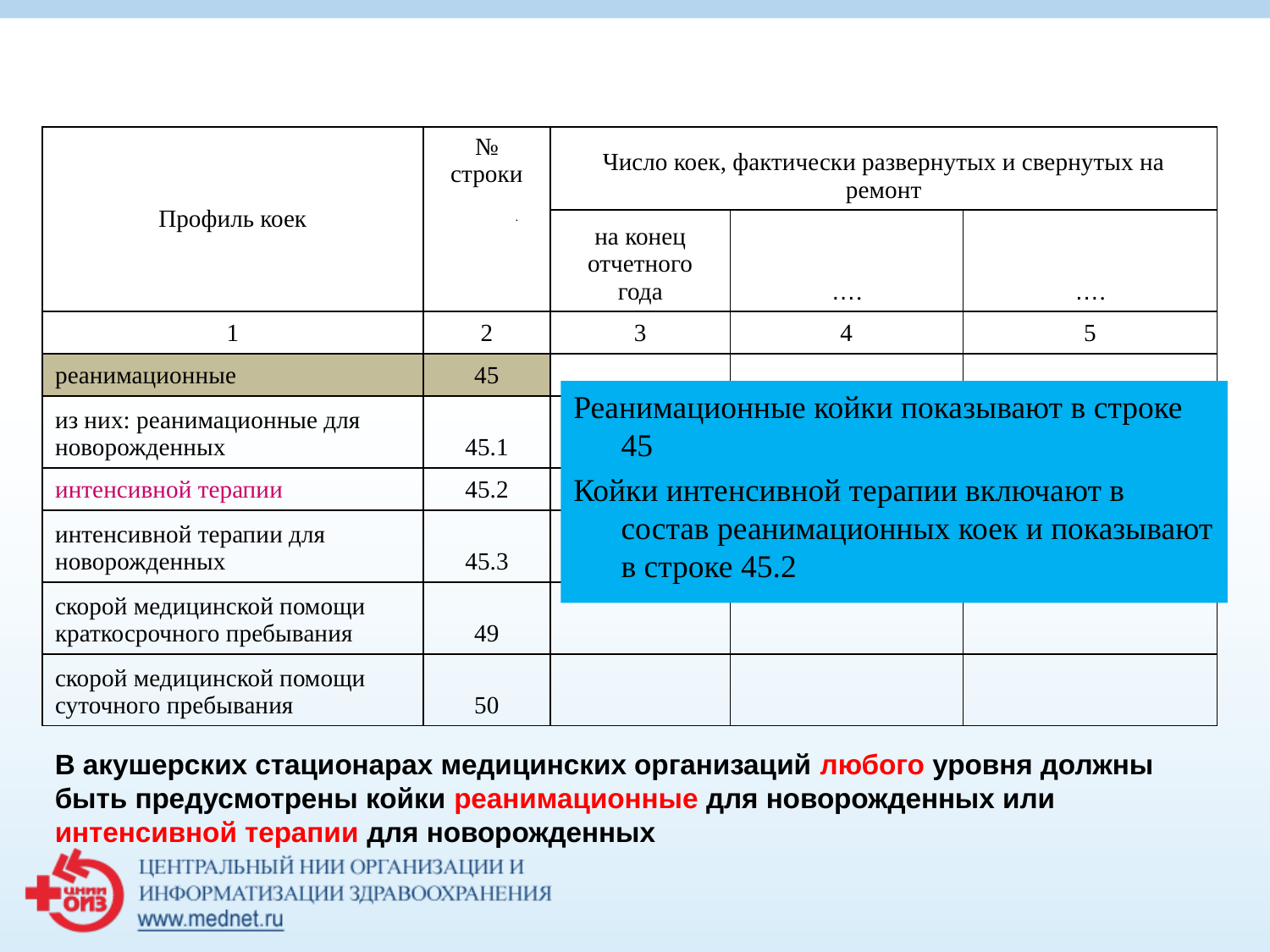

| Профиль коек | № строки | Число коек, фактически развернутых и свернутых на ремонт |  |  |
| --- | --- | --- | --- | --- |
|  |  | на конец отчетного года | …. | …. |
| 1 | 2 | 3 | 4 | 5 |
| реанимационные | 45 |  |  |  |
| из них: реанимационные для новорожденных | 45.1 |  |  |  |
| интенсивной терапии | 45.2 |  |  |  |
| интенсивной терапии для новорожденных | 45.3 |  |  |  |
| скорой медицинской помощи краткосрочного пребывания | 49 |  |  |  |
| скорой медицинской помощи суточного пребывания | 50 |  |  |  |

Реанимационные койки показывают в строке 45
Койки интенсивной терапии включают в состав реанимационных коек и показывают в строке 45.2
В акушерских стационарах медицинских организаций любого уровня должны быть предусмотрены койки реанимационные для новорожденных или интенсивной терапии для новорожденных